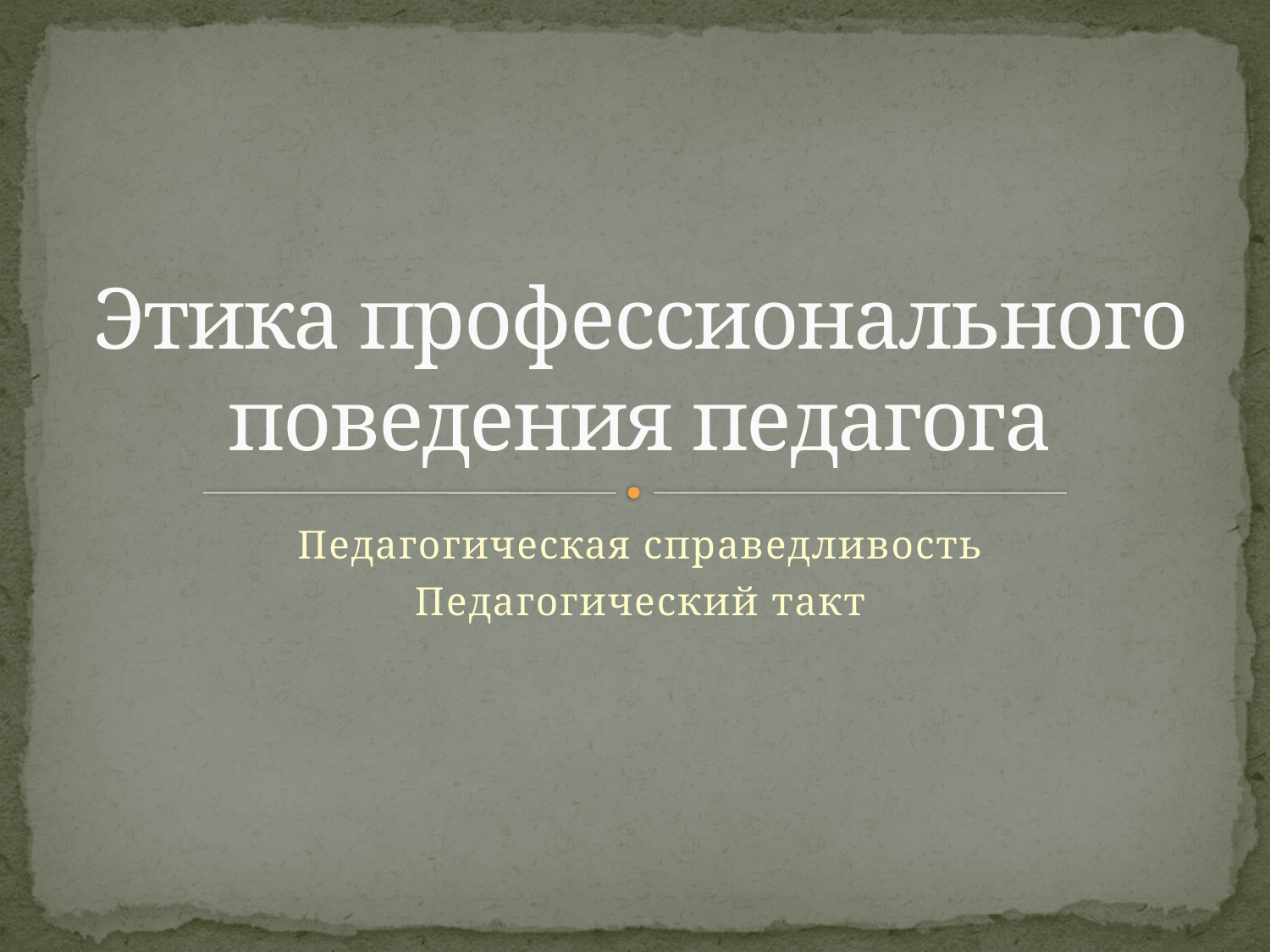

# Этика профессионального поведения педагога
Педагогическая справедливость
Педагогический такт